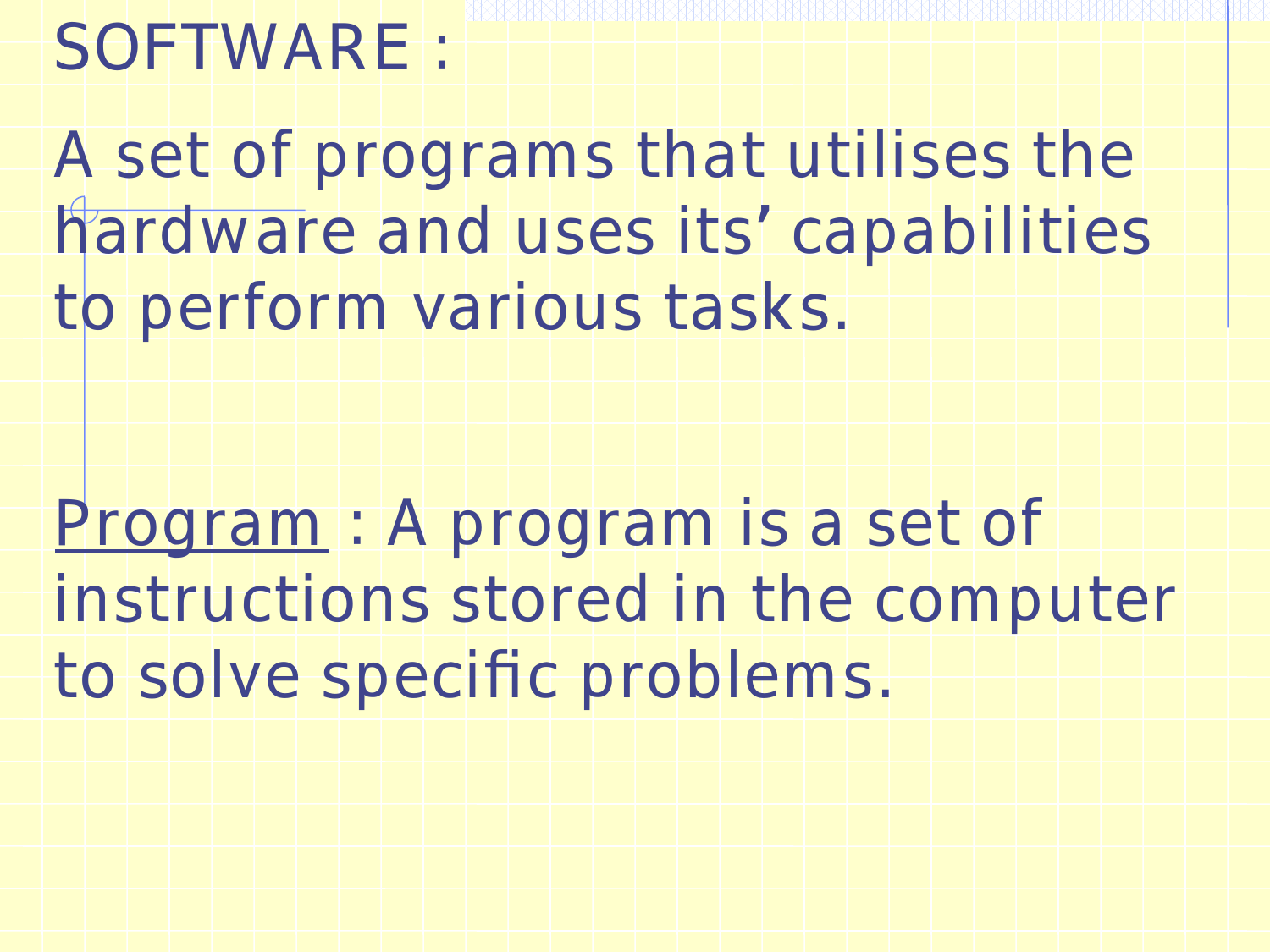

SOFTWARE :
A set of programs that utilises the hardware and uses its’ capabilities to perform various tasks.

Program : A program is a set of instructions stored in the computer to solve specific problems.